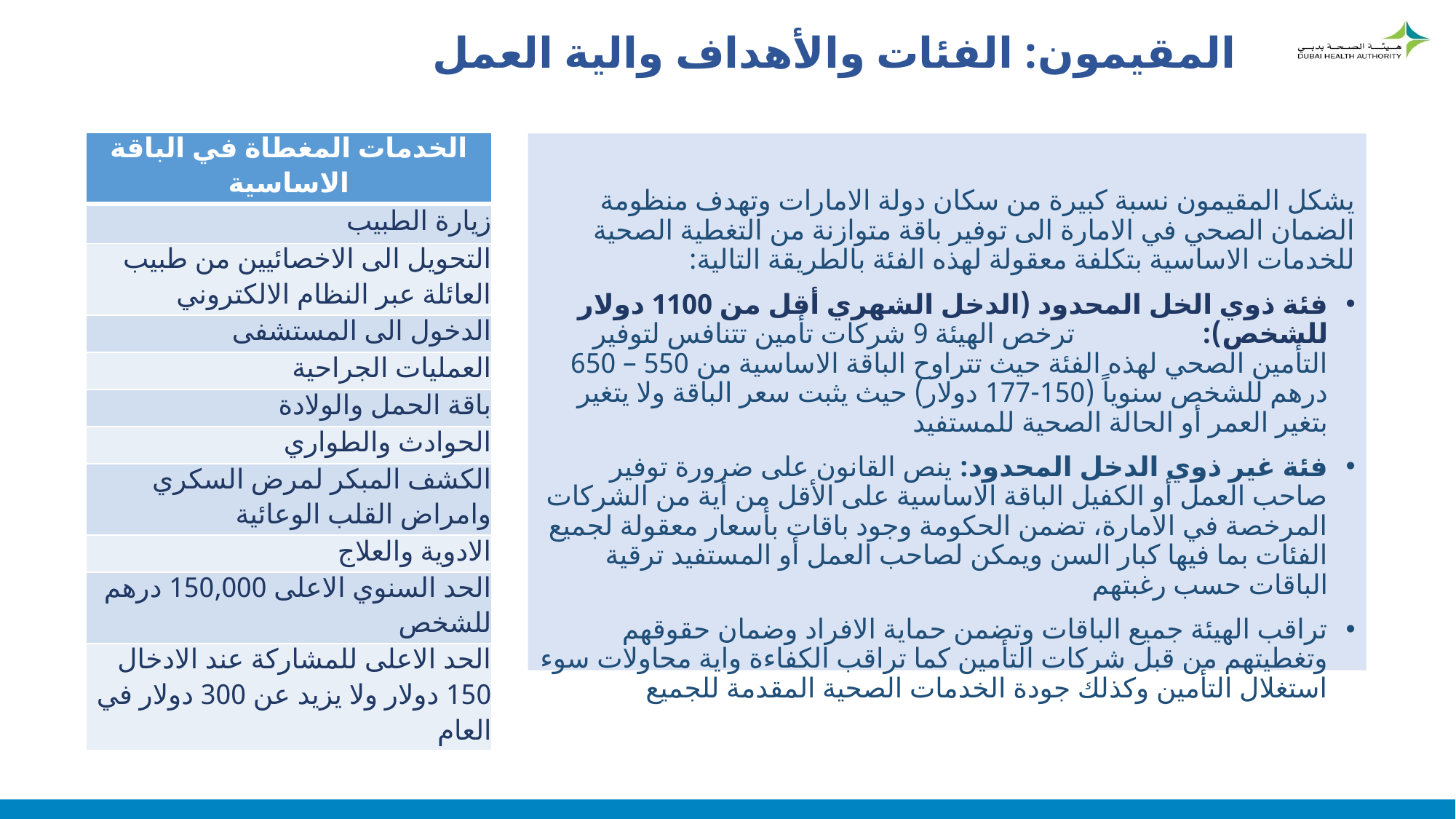

المقيمون: الفئات والأهداف والية العمل
| الخدمات المغطاة في الباقة الاساسية |
| --- |
| زيارة الطبيب |
| التحويل الى الاخصائيين من طبيب العائلة عبر النظام الالكتروني |
| الدخول الى المستشفى |
| العمليات الجراحية |
| باقة الحمل والولادة |
| الحوادث والطواري |
| الكشف المبكر لمرض السكري وامراض القلب الوعائية |
| الادوية والعلاج |
| الحد السنوي الاعلى 150,000 درهم للشخص |
| الحد الاعلى للمشاركة عند الادخال 150 دولار ولا يزيد عن 300 دولار في العام |

يشكل المقيمون نسبة كبيرة من سكان دولة الامارات وتهدف منظومة الضمان الصحي في الامارة الى توفير باقة متوازنة من التغطية الصحية للخدمات الاساسية بتكلفة معقولة لهذه الفئة بالطريقة التالية:
فئة ذوي الخل المحدود (الدخل الشهري أقل من 1100 دولار للشخص):                  ترخص الهيئة 9 شركات تأمين تتنافس لتوفير التأمين الصحي لهذه الفئة حيث تتراوح الباقة الاساسية من 550 – 650 درهم للشخص سنوياً (150-177 دولار) حيث يثبت سعر الباقة ولا يتغير بتغير العمر أو الحالة الصحية للمستفيد
فئة غير ذوي الدخل المحدود: ينص القانون على ضرورة توفير صاحب العمل أو الكفيل الباقة الاساسية على الأقل من أية من الشركات  المرخصة في الامارة، تضمن الحكومة وجود باقات بأسعار معقولة لجميع الفئات بما فيها كبار السن ويمكن لصاحب العمل أو المستفيد ترقية الباقات حسب رغبتهم
تراقب الهيئة جميع الباقات وتضمن حماية الافراد وضمان حقوقهم وتغطيتهم من قبل شركات التأمين كما تراقب الكفاءة واية محاولات سوء استغلال التأمين وكذلك جودة الخدمات الصحية المقدمة للجميع